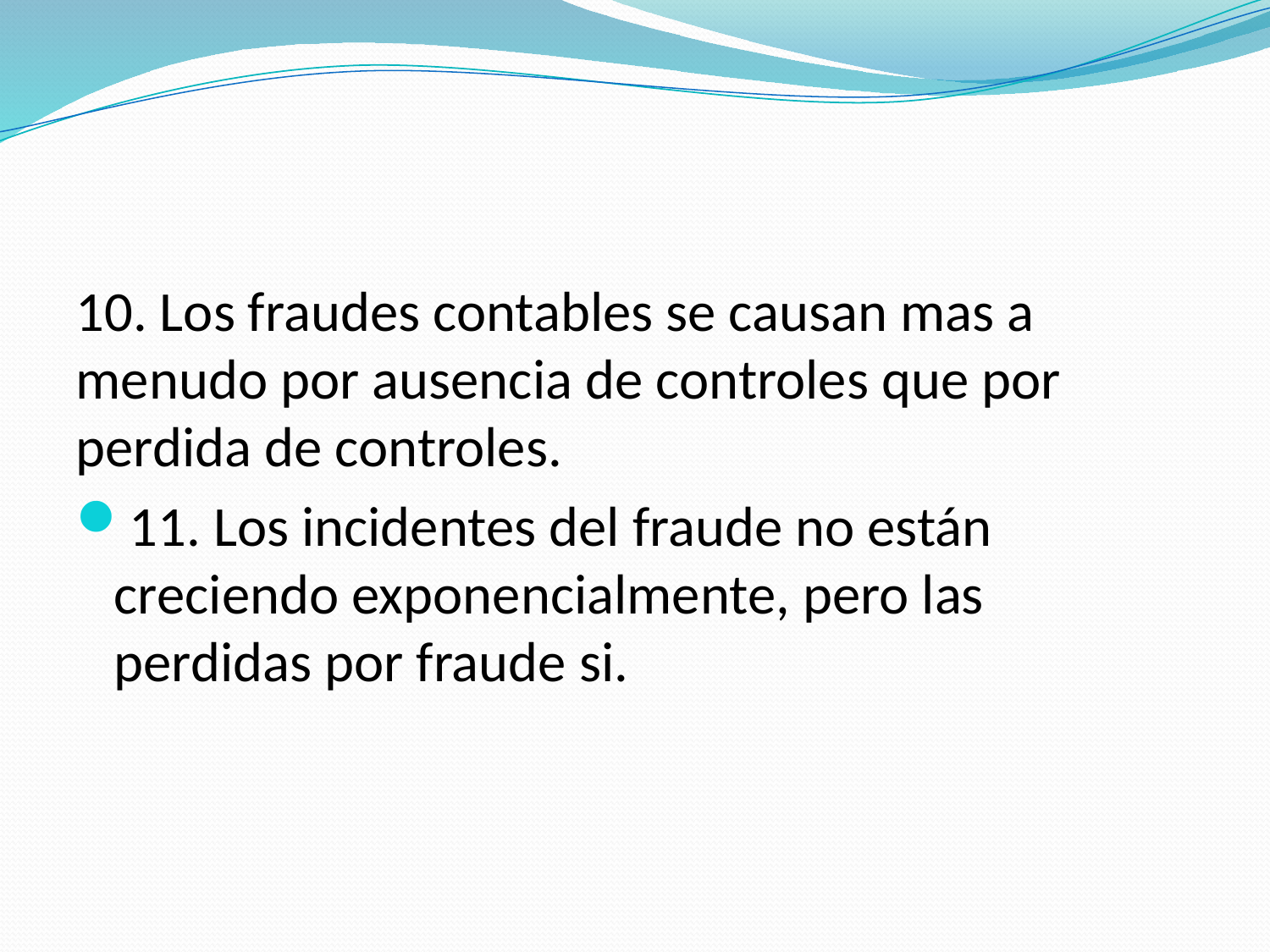

10. Los fraudes contables se causan mas a  menudo por ausencia de controles que por perdida de controles.
11. Los incidentes del fraude no están creciendo exponencialmente, pero las perdidas por fraude si.